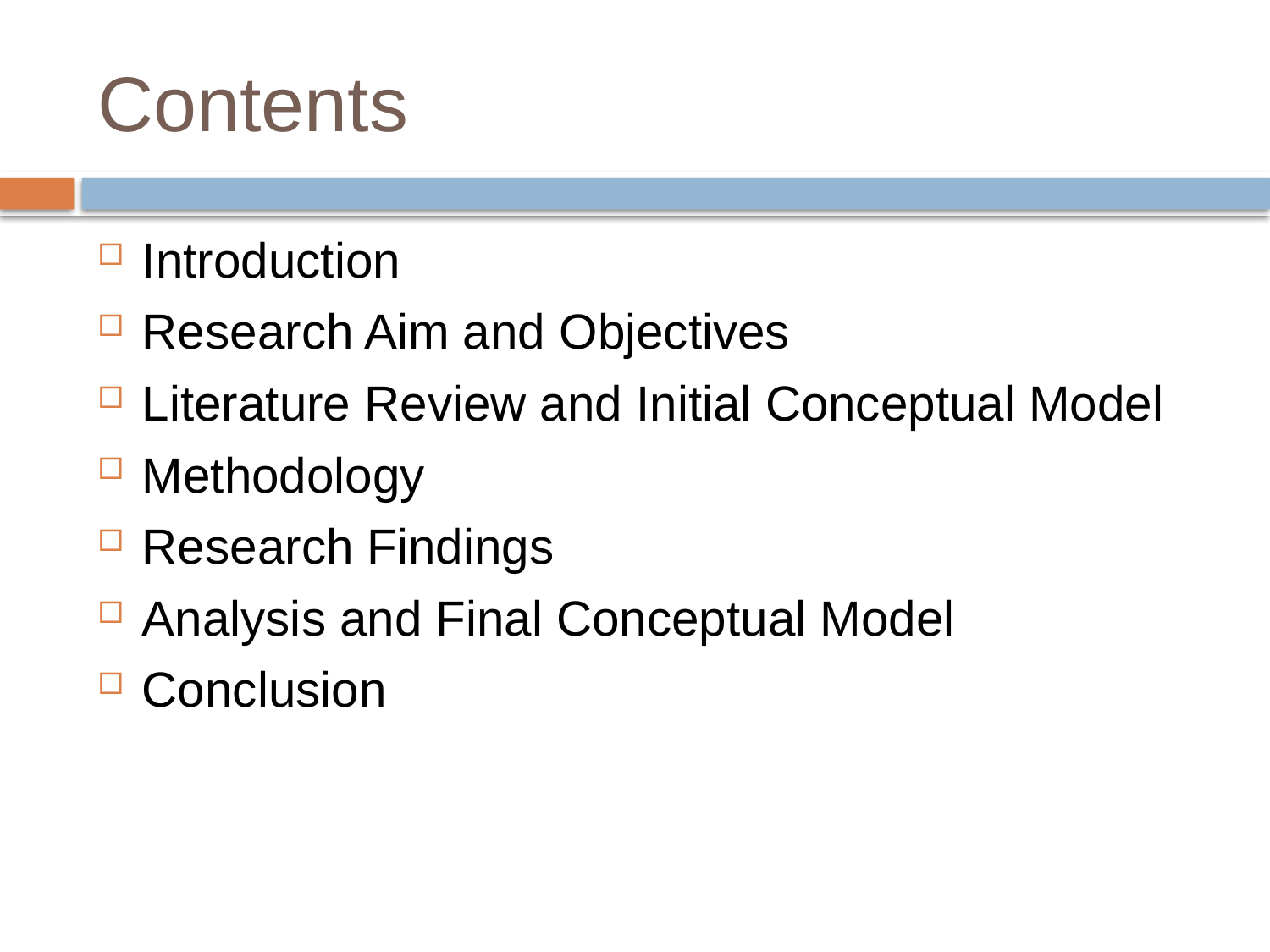

# Contents
Introduction
Research Aim and Objectives
Literature Review and Initial Conceptual Model
Methodology
Research Findings
Analysis and Final Conceptual Model
Conclusion